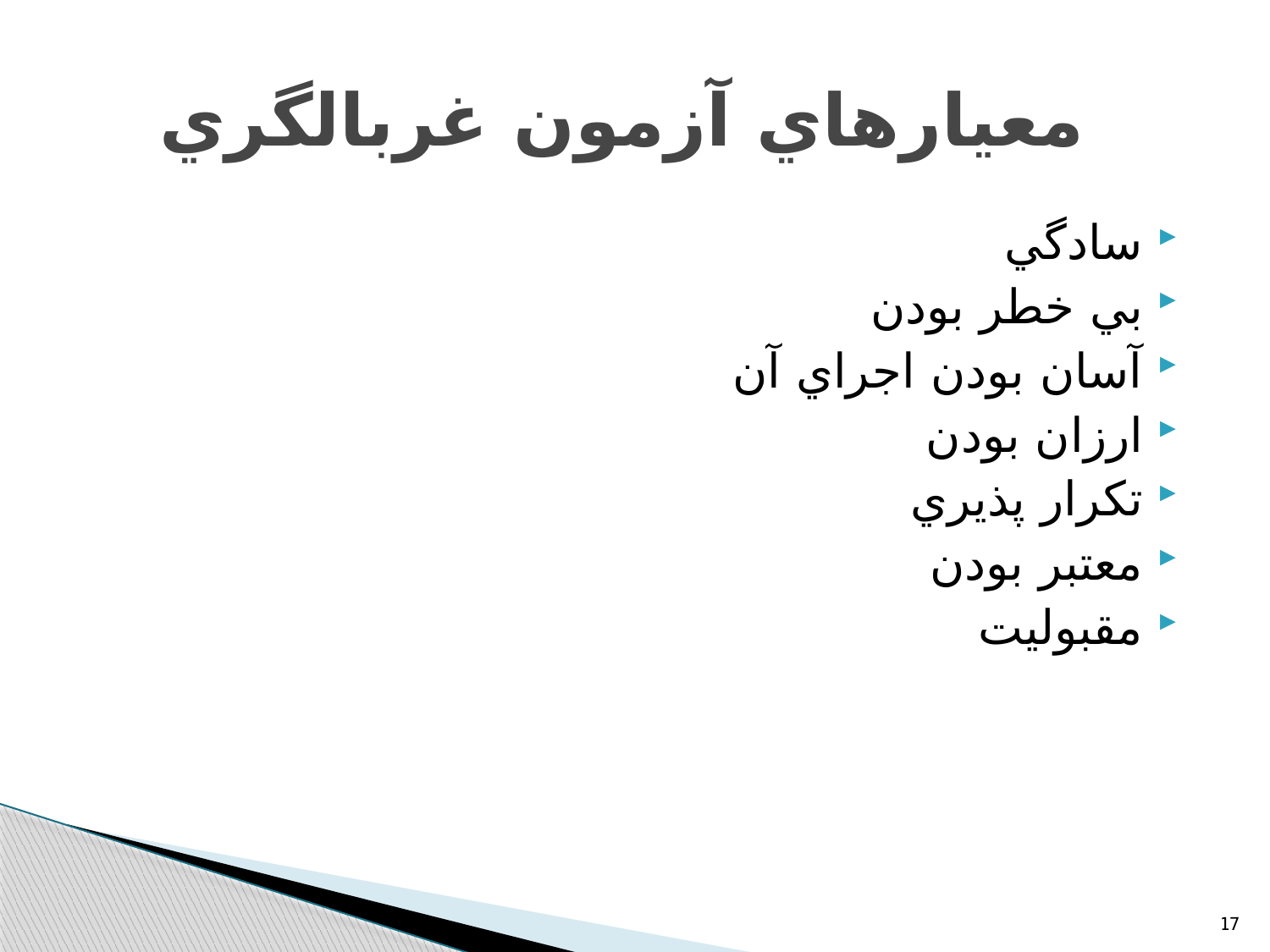

# معيارهاي آزمون غربالگري
سادگي
بي خطر بودن
آسان بودن اجراي آن
ارزان بودن
تكرار پذيري
معتبر بودن
مقبوليت
17